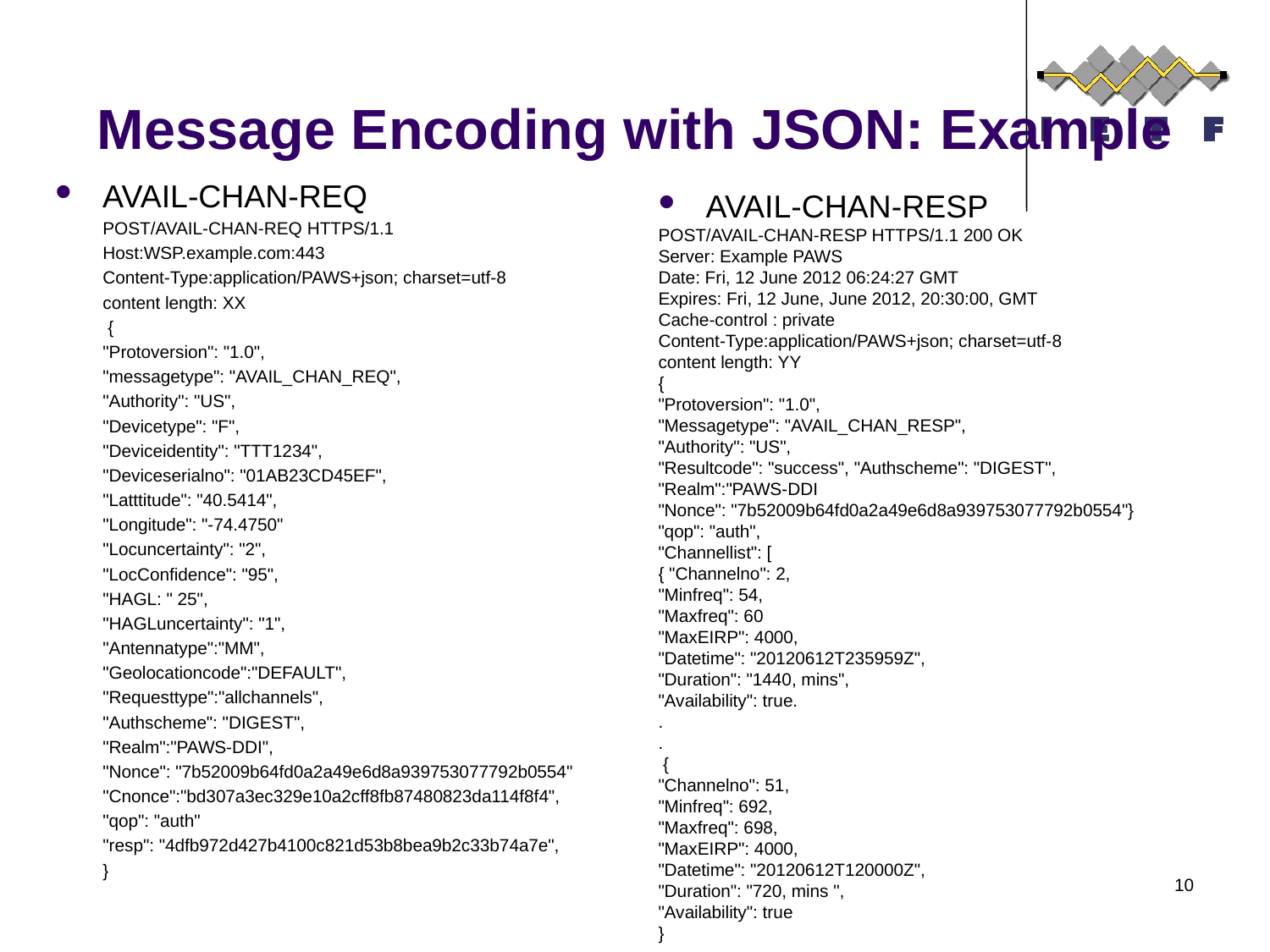

# Message Encoding with JSON: Example
AVAIL-CHAN-REQ
POST/AVAIL-CHAN-REQ HTTPS/1.1
Host:WSP.example.com:443
Content-Type:application/PAWS+json; charset=utf-8
content length: XX
 {
"Protoversion": "1.0",
"messagetype": "AVAIL_CHAN_REQ",
"Authority": "US",
"Devicetype": "F",
"Deviceidentity": "TTT1234",
"Deviceserialno": "01AB23CD45EF",
"Latttitude": "40.5414",
"Longitude": "-74.4750"
"Locuncertainty": "2",
"LocConfidence": "95",
"HAGL: " 25",
"HAGLuncertainty": "1",
"Antennatype":"MM",
"Geolocationcode":"DEFAULT",
"Requesttype":"allchannels",
"Authscheme": "DIGEST",
"Realm":"PAWS-DDI",
"Nonce": "7b52009b64fd0a2a49e6d8a939753077792b0554"
"Cnonce":"bd307a3ec329e10a2cff8fb87480823da114f8f4",
"qop": "auth"
"resp": "4dfb972d427b4100c821d53b8bea9b2c33b74a7e",
}
AVAIL-CHAN-RESP
POST/AVAIL-CHAN-RESP HTTPS/1.1 200 OK
Server: Example PAWS
Date: Fri, 12 June 2012 06:24:27 GMT
Expires: Fri, 12 June, June 2012, 20:30:00, GMT
Cache-control : private
Content-Type:application/PAWS+json; charset=utf-8
content length: YY
{
"Protoversion": "1.0",
"Messagetype": "AVAIL_CHAN_RESP",
"Authority": "US",
"Resultcode": "success", "Authscheme": "DIGEST",
"Realm":"PAWS-DDI
"Nonce": "7b52009b64fd0a2a49e6d8a939753077792b0554"}
"qop": "auth",
"Channellist": [
{ "Channelno": 2,
"Minfreq": 54,
"Maxfreq": 60
"MaxEIRP": 4000,
"Datetime": "20120612T235959Z",
"Duration": "1440, mins",
"Availability": true.
.
.
 {
"Channelno": 51,
"Minfreq": 692,
"Maxfreq": 698,
"MaxEIRP": 4000,
"Datetime": "20120612T120000Z",
"Duration": "720, mins ",
"Availability": true
}

10